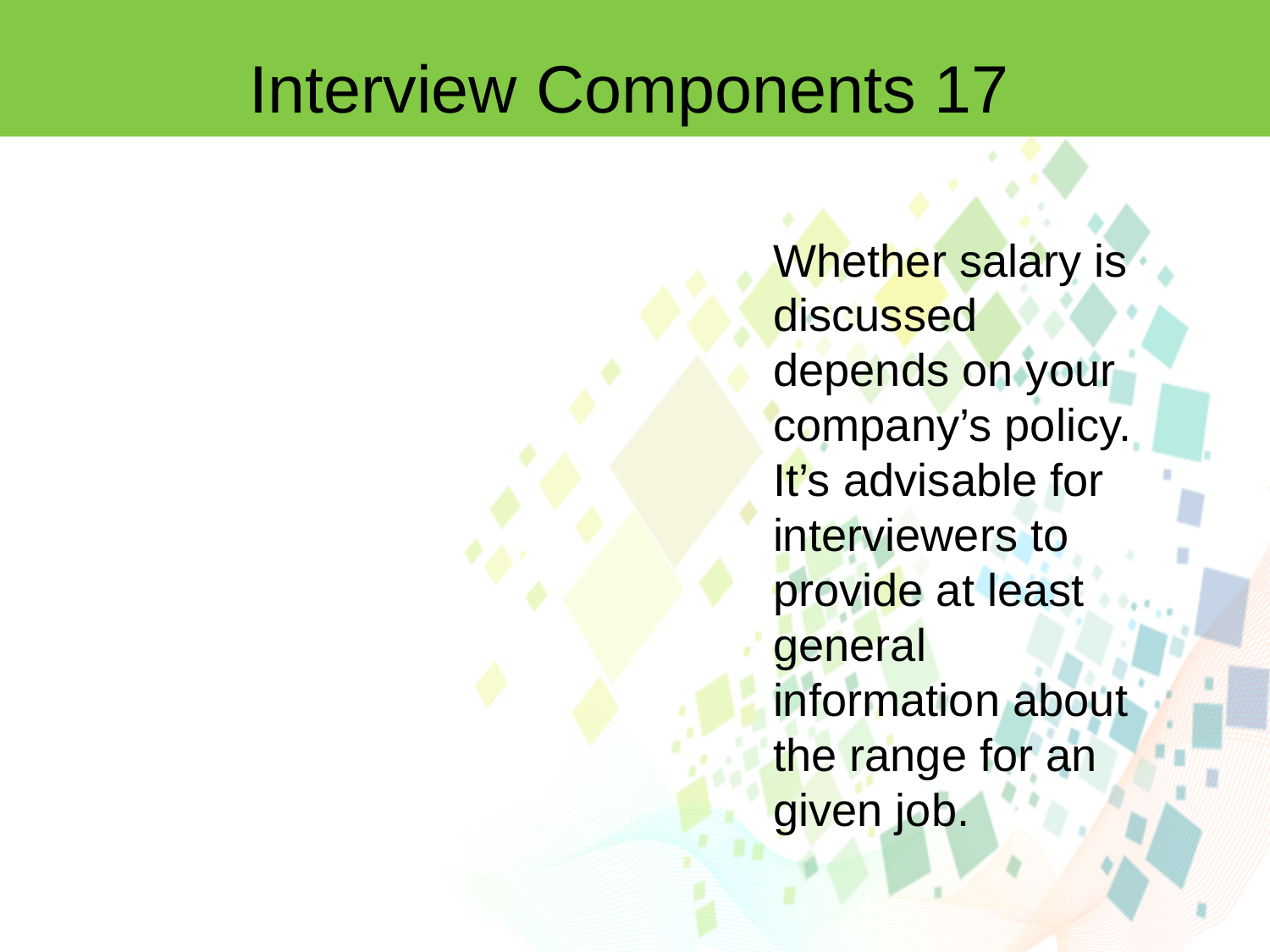

Interview Components 17
Whether salary is discussed depends on your company’s policy. It’s advisable for
interviewers to provide at least general information about the range for an given job.